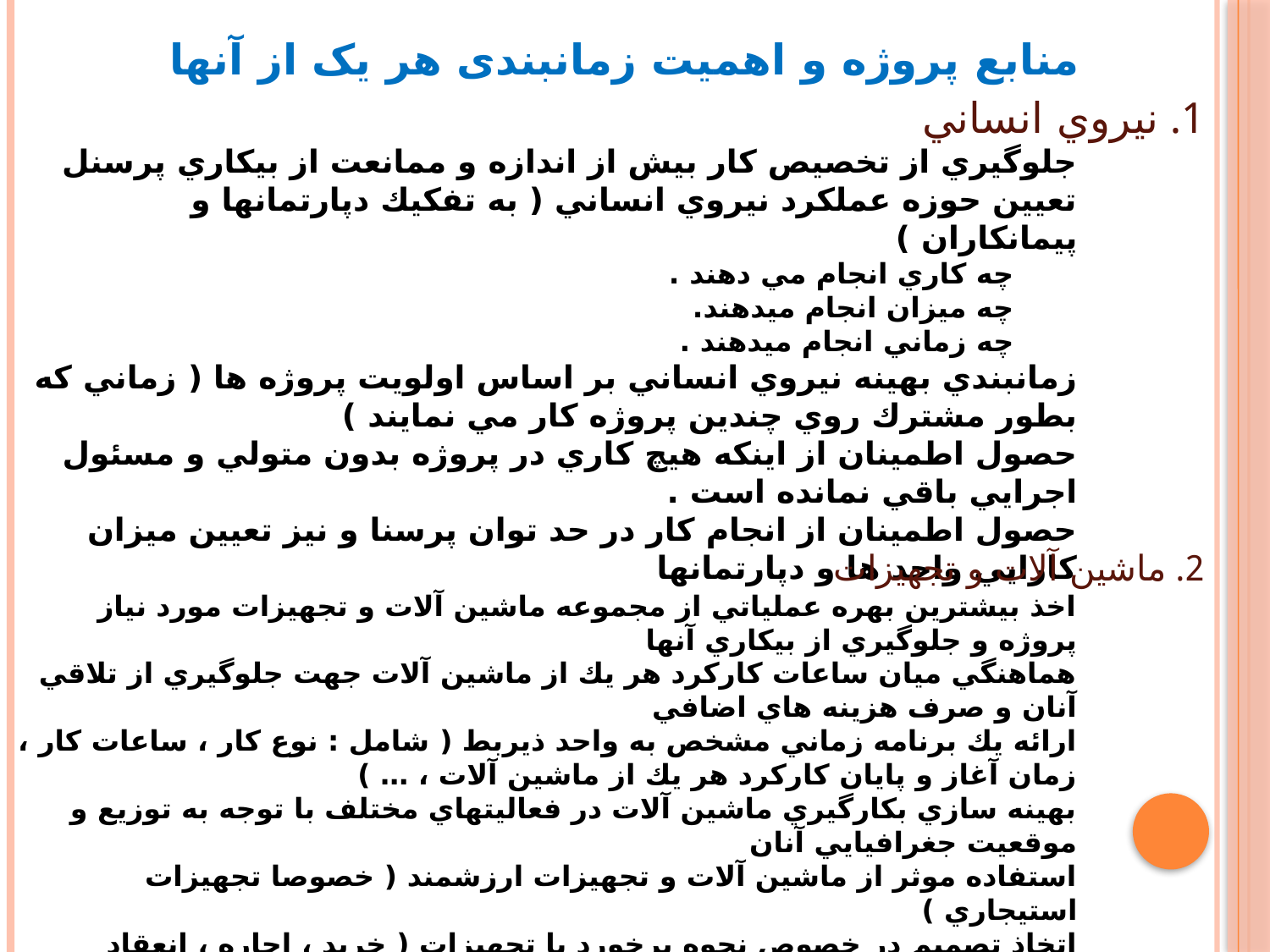

منابع پروژه و اهمیت زمانبندی هر یک از آنها
1. نيروي انساني
جلوگيري از تخصيص كار بيش از اندازه و ممانعت از بيكاري پرسنل
تعيين حوزه عملكرد نيروي انساني ( به تفكيك دپارتمانها و پيمانكاران )
چه كاري انجام مي دهند .
چه ميزان انجام ميدهند.
چه زماني انجام ميدهند .
زمانبندي بهينه نيروي انساني بر اساس اولويت پروژه ها ( زماني كه بطور مشترك روي چندين پروژه كار مي نمايند )
حصول اطمينان از اينكه هيچ كاري در پروژه بدون متولي و مسئول اجرايي باقي نمانده است .
حصول اطمينان از انجام كار در حد توان پرسنا و نيز تعيين ميزان كارايي واحد ها و دپارتمانها
2. ماشين آلات و تجهيزات
اخذ بيشترين بهره عملياتي از مجموعه ماشين آلات و تجهيزات مورد نياز پروژه و جلوگيري از بيكاري آنها
هماهنگي ميان ساعات كاركرد هر يك از ماشين آلات جهت جلوگيري از تلاقي آنان و صرف هزينه هاي اضافي
ارائه يك برنامه زماني مشخص به واحد ذيربط ( شامل : نوع كار ، ساعات كار ، زمان آغاز و پايان كاركرد هر يك از ماشين آلات ، … )
بهينه سازي بكارگيري ماشين آلات در فعاليتهاي مختلف با توجه به توزيع و موقعيت جغرافيايي آنان
استفاده موثر از ماشين آلات و تجهيزات ارزشمند ( خصوصا تجهيزات استيجاري )
اتخاذ تصميم در خصوص نحوه برخورد با تجهيزات ( خريد ، اجاره ، انعقاد قرارداد ، …)